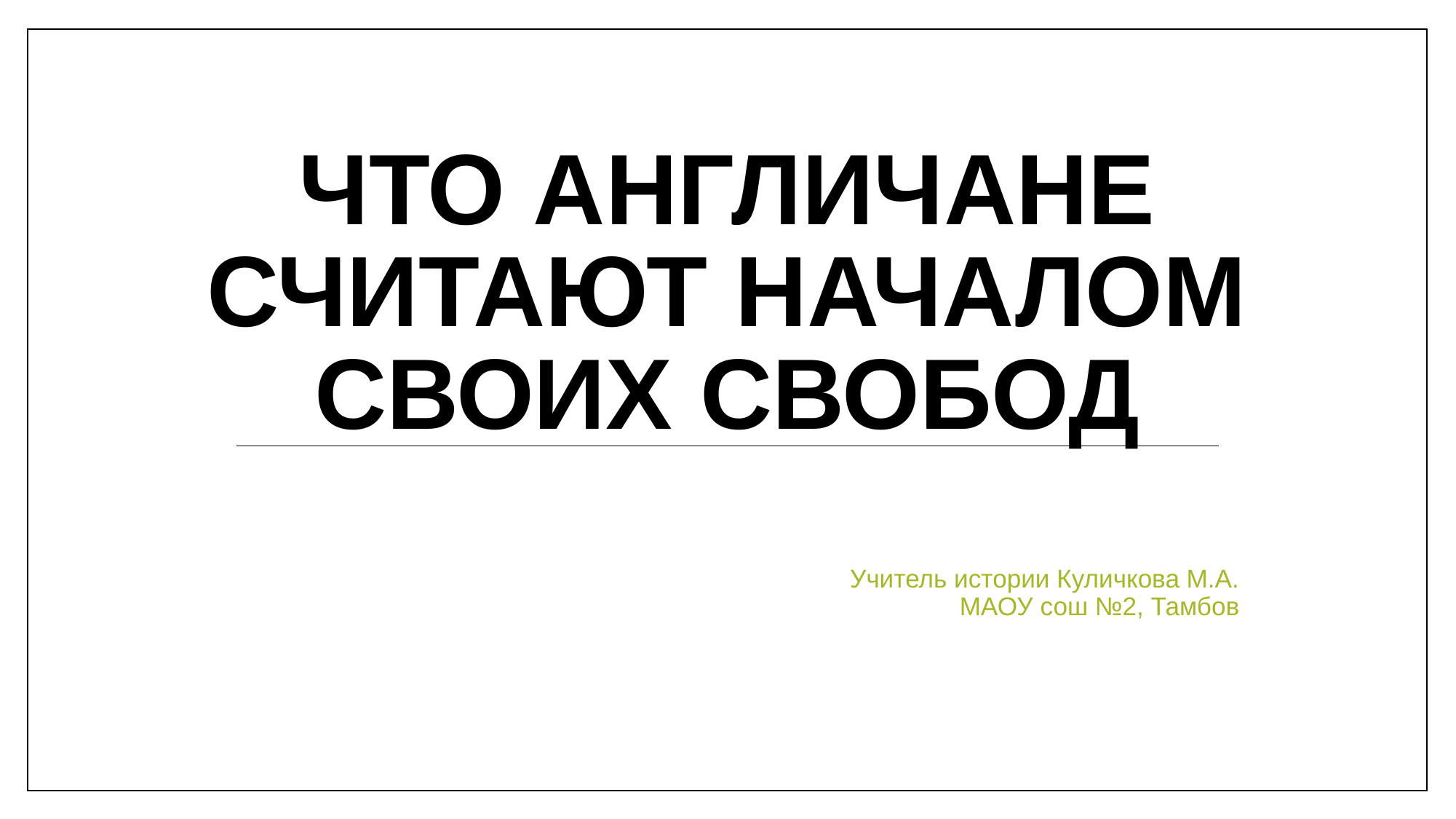

# Что англичане считают началом своих свобод

Учитель истории Куличкова М.А.
МАОУ сош №2, Тамбов